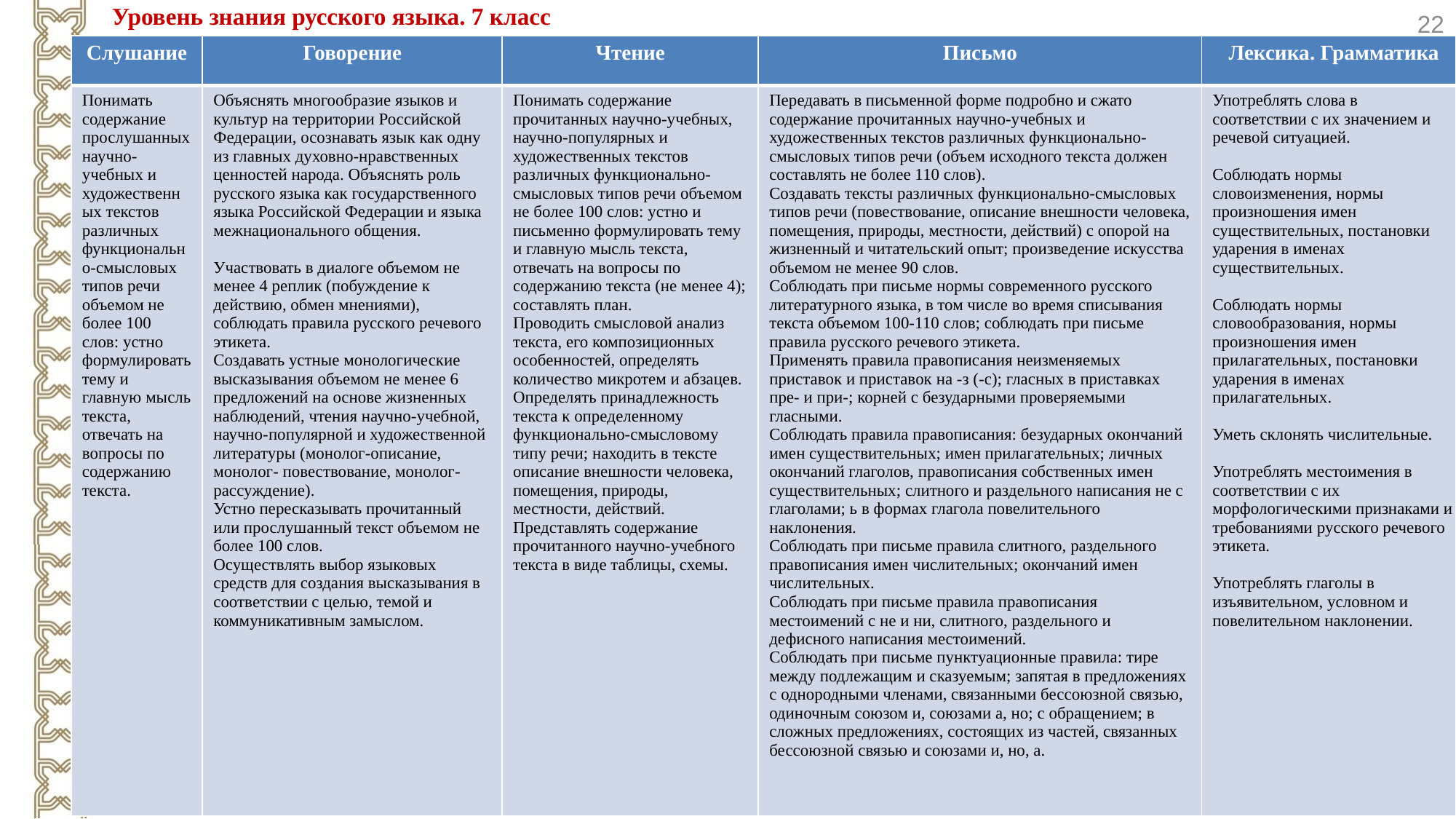

Уровень знания русского языка. 7 класс
22
| Слушание | Говорение | Чтение | Письмо | Лексика. Грамматика |
| --- | --- | --- | --- | --- |
| Понимать содержание прослушанных научно-учебных и художественных текстов различных функционально-смысловых типов речи объемом не более 100 слов: устно формулировать тему и главную мысль текста, отвечать на вопросы по содержанию текста. | Объяснять многообразие языков и культур на территории Российской Федерации, осознавать язык как одну из главных духовно-нравственных ценностей народа. Объяснять роль русского языка как государственного языка Российской Федерации и языка межнационального общения. Участвовать в диалоге объемом не менее 4 реплик (побуждение к действию, обмен мнениями), соблюдать правила русского речевого этикета. Создавать устные монологические высказывания объемом не менее 6 предложений на основе жизненных наблюдений, чтения научно-учебной, научно-популярной и художественной литературы (монолог-описание, монолог- повествование, монолог-рассуждение). Устно пересказывать прочитанный или прослушанный текст объемом не более 100 слов. Осуществлять выбор языковых средств для создания высказывания в соответствии с целью, темой и коммуникативным замыслом. | Понимать содержание прочитанных научно-учебных, научно-популярных и художественных текстов различных функционально-смысловых типов речи объемом не более 100 слов: устно и письменно формулировать тему и главную мысль текста, отвечать на вопросы по содержанию текста (не менее 4); составлять план. Проводить смысловой анализ текста, его композиционных особенностей, определять количество микротем и абзацев. Определять принадлежность текста к определенному функционально-смысловому типу речи; находить в тексте описание внешности человека, помещения, природы, местности, действий. Представлять содержание прочитанного научно-учебного текста в виде таблицы, схемы. | Передавать в письменной форме подробно и сжато содержание прочитанных научно-учебных и художественных текстов различных функционально-смысловых типов речи (объем исходного текста должен составлять не более 110 слов). Создавать тексты различных функционально-смысловых типов речи (повествование, описание внешности человека, помещения, природы, местности, действий) с опорой на жизненный и читательский опыт; произведение искусства объемом не менее 90 слов. Соблюдать при письме нормы современного русского литературного языка, в том числе во время списывания текста объемом 100-110 слов; соблюдать при письме правила русского речевого этикета. Применять правила правописания неизменяемых приставок и приставок на -з (-с); гласных в приставках пре- и при-; корней с безударными проверяемыми гласными. Соблюдать правила правописания: безударных окончаний имен существительных; имен прилагательных; личных окончаний глаголов, правописания собственных имен существительных; слитного и раздельного написания не с глаголами; ь в формах глагола повелительного наклонения. Соблюдать при письме правила слитного, раздельного правописания имен числительных; окончаний имен числительных. Соблюдать при письме правила правописания местоимений с не и ни, слитного, раздельного и дефисного написания местоимений. Соблюдать при письме пунктуационные правила: тире между подлежащим и сказуемым; запятая в предложениях с однородными членами, связанными бессоюзной связью, одиночным союзом и, союзами а, но; с обращением; в сложных предложениях, состоящих из частей, связанных бессоюзной связью и союзами и, но, а. | Употреблять слова в соответствии с их значением и речевой ситуацией. Соблюдать нормы словоизменения, нормы произношения имен существительных, постановки ударения в именах существительных. Соблюдать нормы словообразования, нормы произношения имен прилагательных, постановки ударения в именах прилагательных. Уметь склонять числительные. Употреблять местоимения в соответствии с их морфологическими признаками и требованиями русского речевого этикета. Употреблять глаголы в изъявительном, условном и повелительном наклонении. |